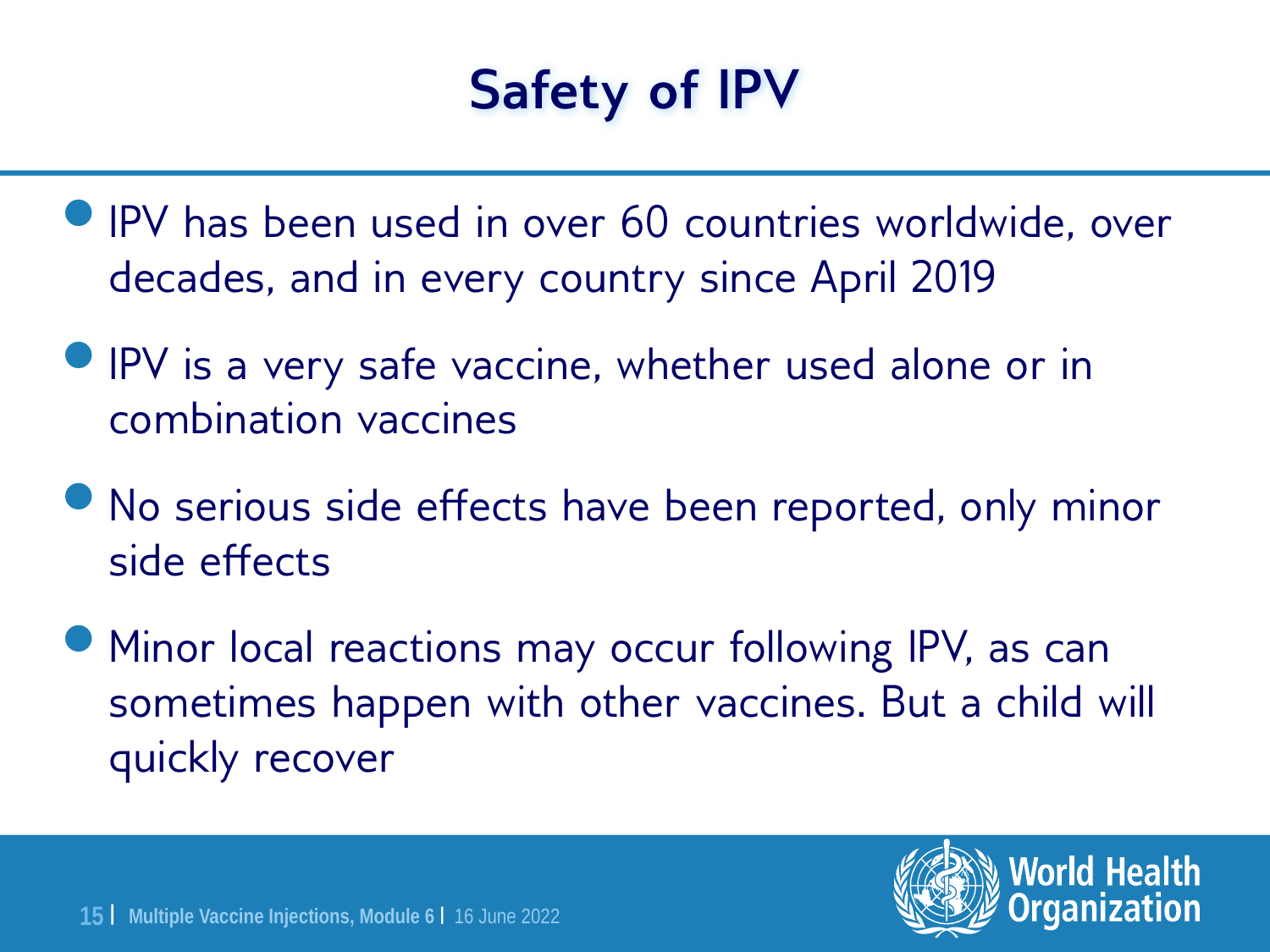

Safety of IPV
IPV has been used in over 60 countries worldwide, over decades, and in every country since April 2019
IPV is a very safe vaccine, whether used alone or in combination vaccines
No serious side effects have been reported, only minor side effects
Minor local reactions may occur following IPV, as can sometimes happen with other vaccines. But a child will quickly recover